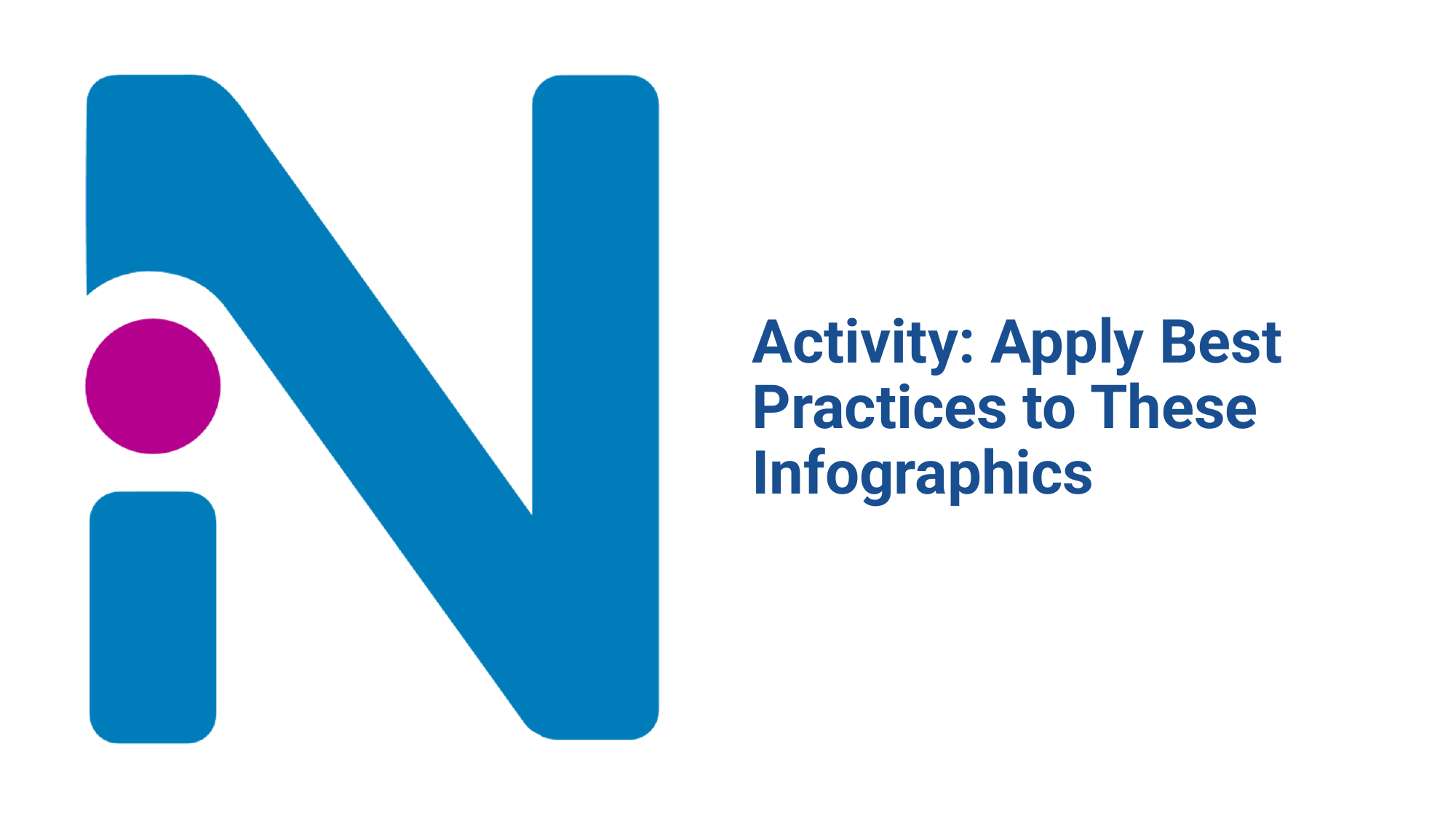

Activity: Apply Best Practices to These Infographics